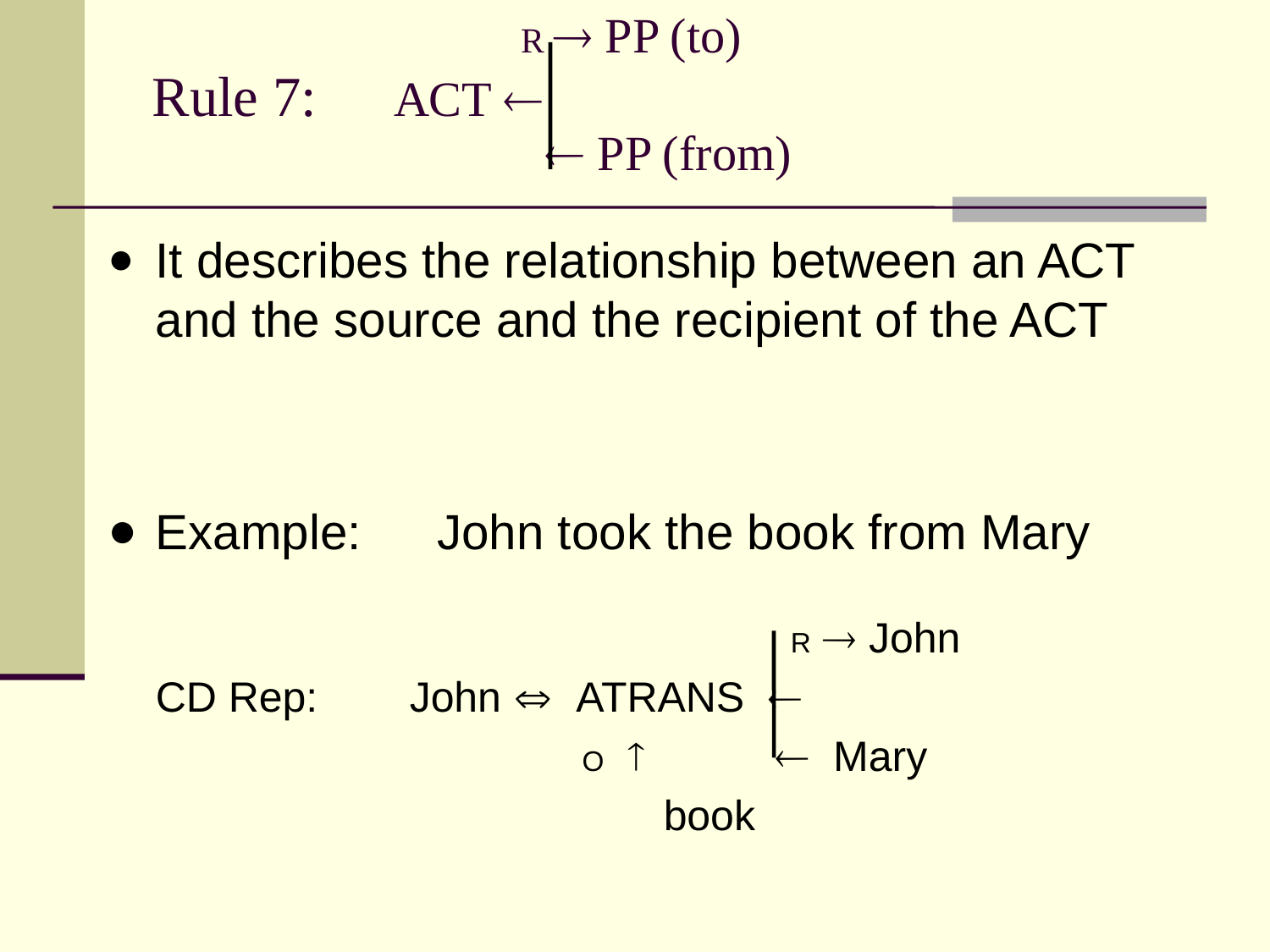

# R → PP (to) Rule 7:	ACT ← ← PP (from)

It describes the relationship between an ACT and the source and the recipient of the ACT

Example:	  John took the book from Mary
		 												R → John
	CD Rep:	John ⇔  ATRANS  ←
                                        O  ↑           ←  Mary
					book